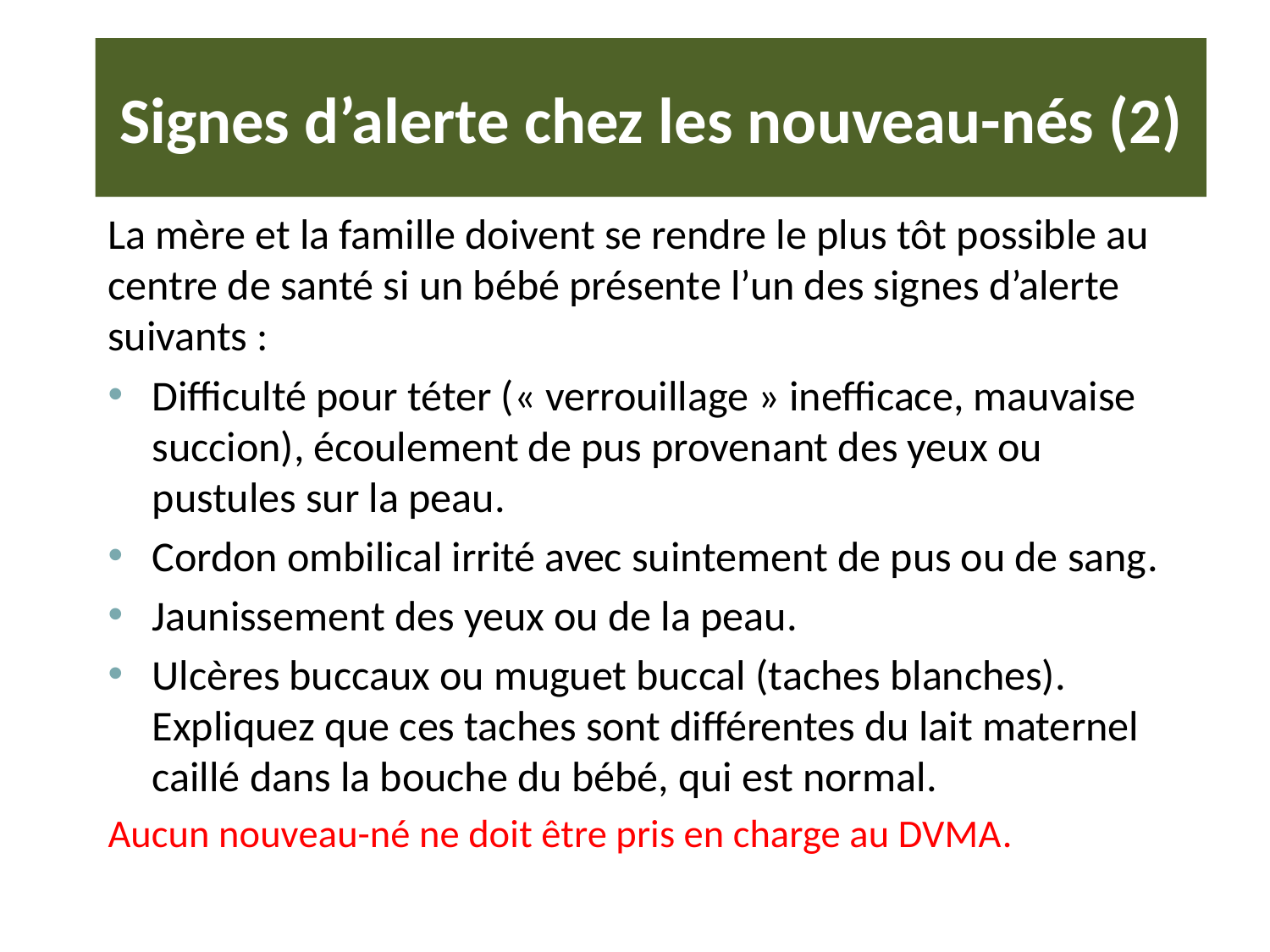

# Signes d’alerte chez les nouveau-nés (2)
La mère et la famille doivent se rendre le plus tôt possible au centre de santé si un bébé présente l’un des signes d’alerte suivants :
Difficulté pour téter (« verrouillage » inefficace, mauvaise succion), écoulement de pus provenant des yeux ou pustules sur la peau.
Cordon ombilical irrité avec suintement de pus ou de sang.
Jaunissement des yeux ou de la peau.
Ulcères buccaux ou muguet buccal (taches blanches). Expliquez que ces taches sont différentes du lait maternel caillé dans la bouche du bébé, qui est normal.
Aucun nouveau-né ne doit être pris en charge au DVMA.